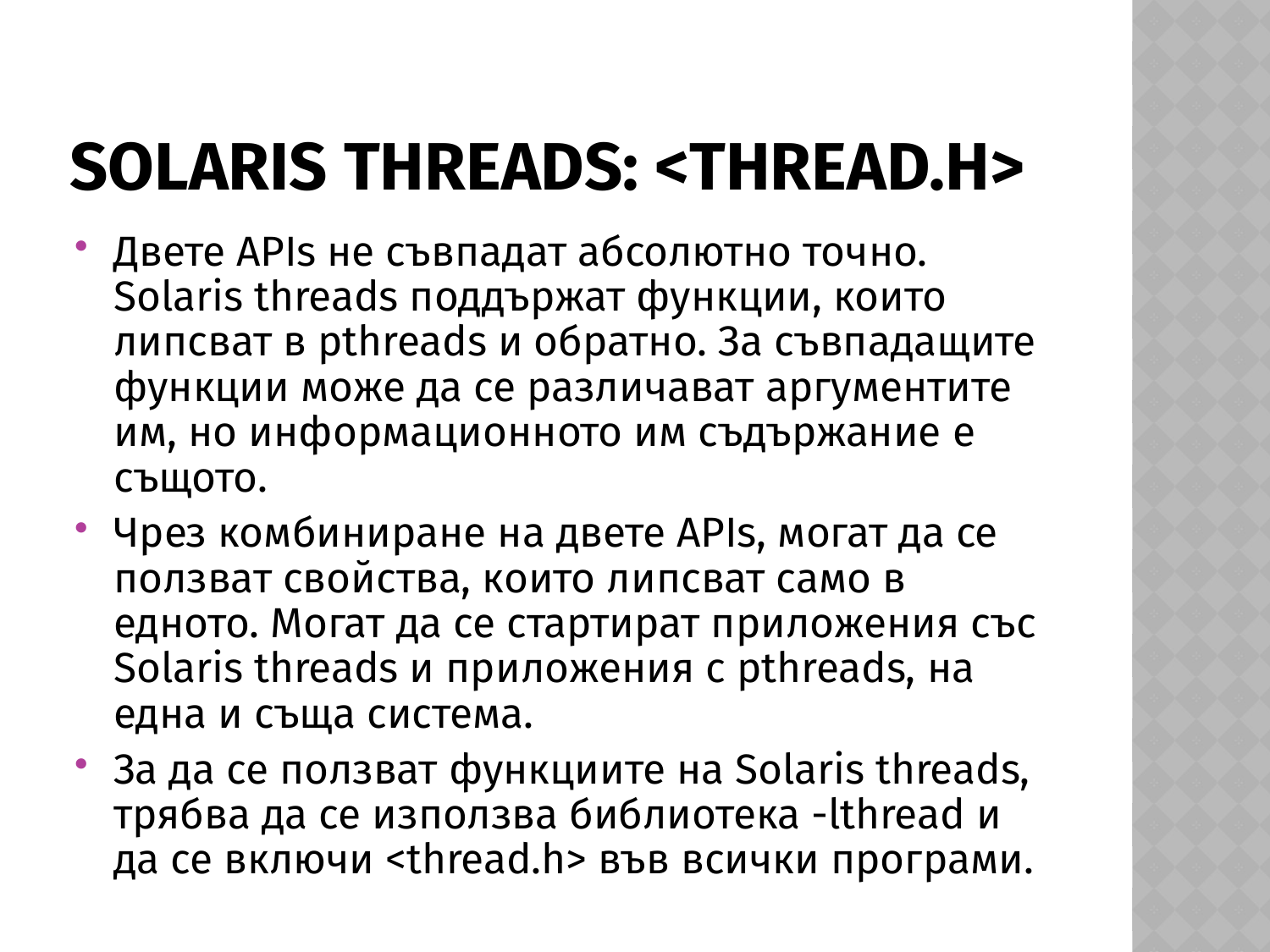

# Solaris Threads: <thread.h>
Двете APIs не съвпадат абсолютно точно. Solaris threads поддържат функции, които липсват в pthreads и обратно. За съвпадащите функции може да се различават аргументите им, но информационното им съдържание е същото.
Чрез комбиниране на двете APIs, могат да се ползват свойства, които липсват само в едното. Могат да се стартират приложения със Solaris threads и приложения с pthreads, на една и съща система.
За да се ползват функциите на Solaris threads, трябва да се използва библиотека -lthread и да се включи <thread.h> във всички програми.